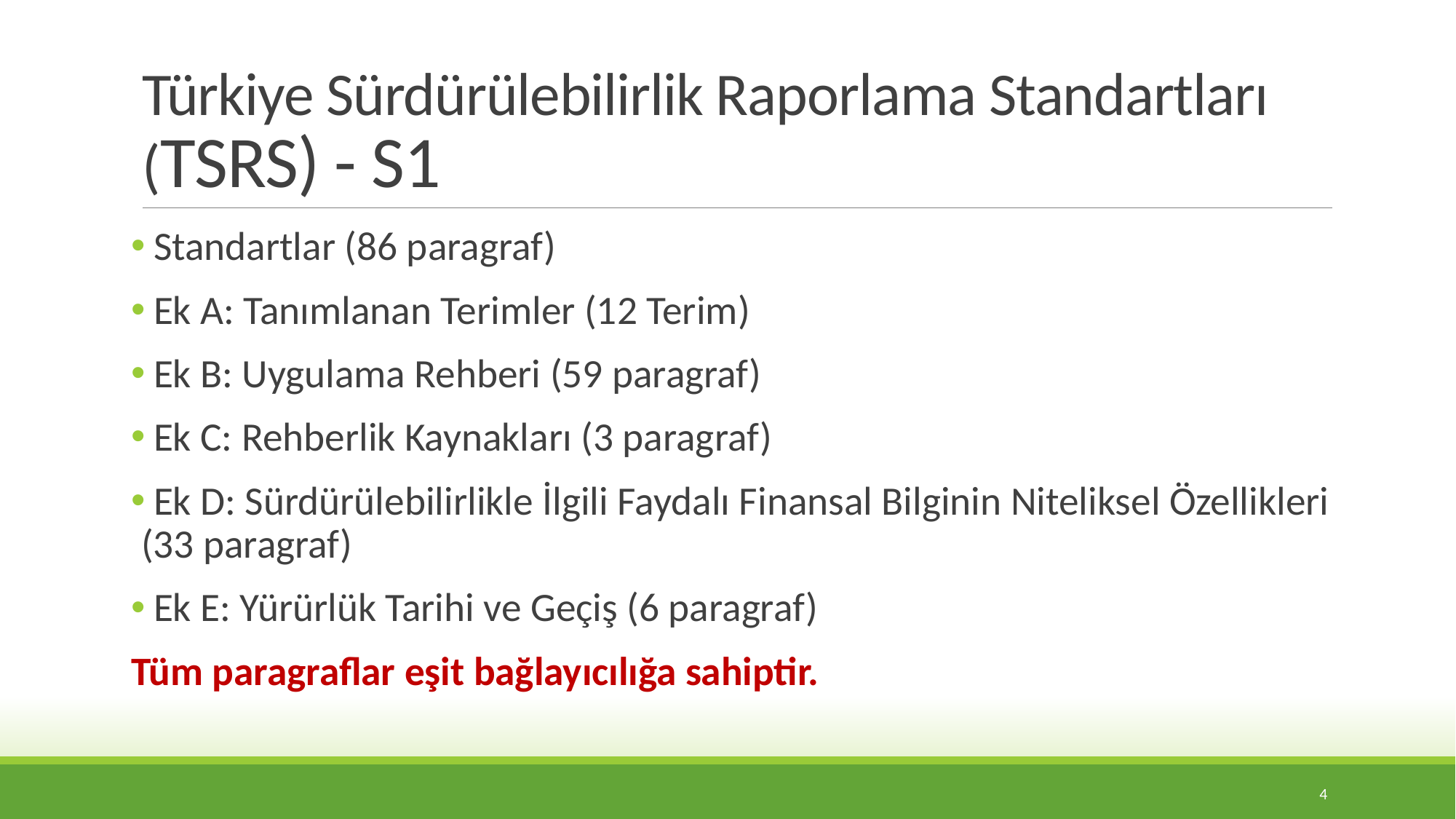

# Türkiye Sürdürülebilirlik Raporlama Standartları (TSRS) - S1
 Standartlar (86 paragraf)
 Ek A: Tanımlanan Terimler (12 Terim)
 Ek B: Uygulama Rehberi (59 paragraf)
 Ek C: Rehberlik Kaynakları (3 paragraf)
 Ek D: Sürdürülebilirlikle İlgili Faydalı Finansal Bilginin Niteliksel Özellikleri (33 paragraf)
 Ek E: Yürürlük Tarihi ve Geçiş (6 paragraf)
Tüm paragraflar eşit bağlayıcılığa sahiptir.
4